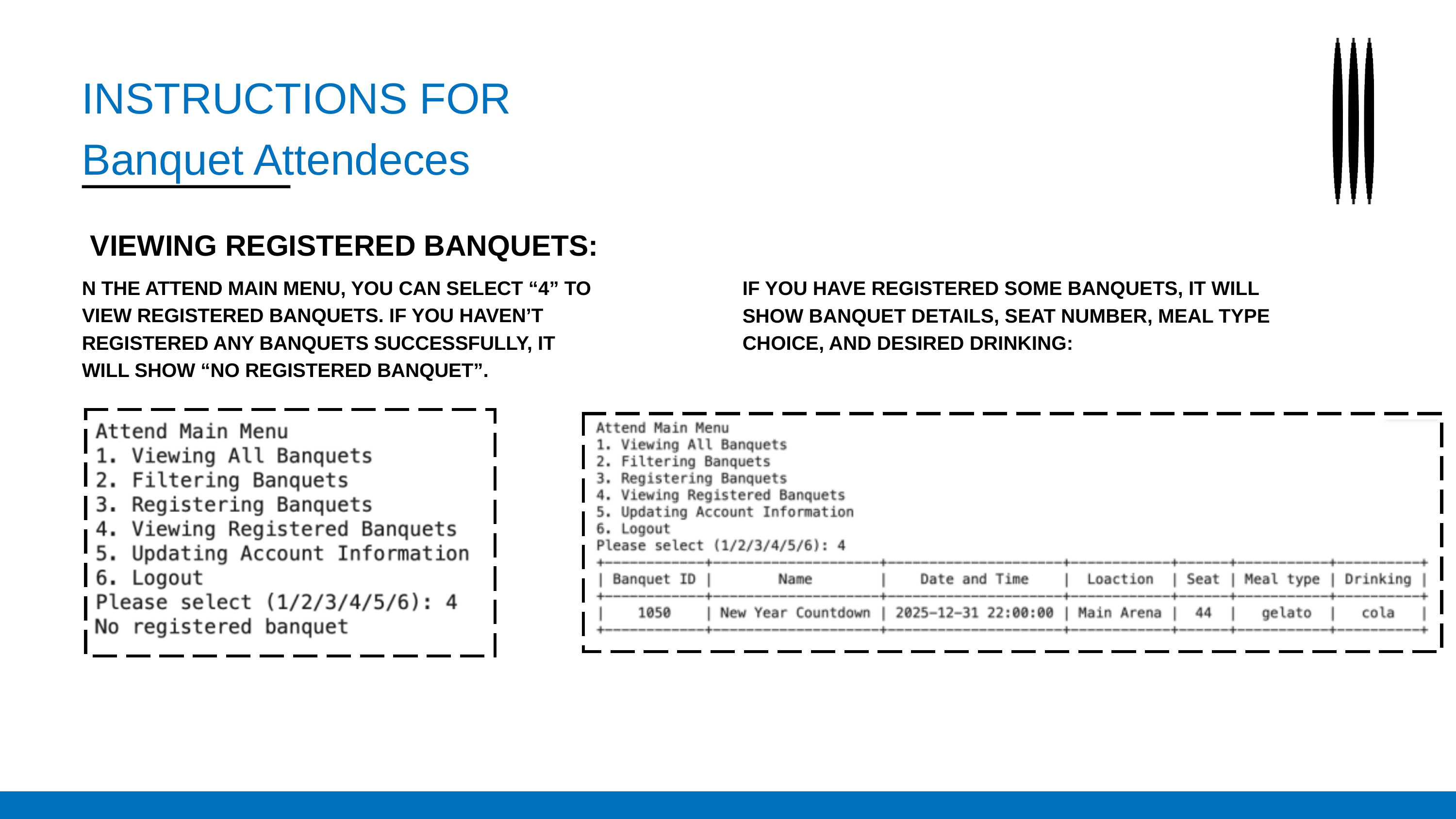

INSTRUCTIONS FOR
Banquet Attendeces

 VIEWING REGISTERED BANQUETS:
N THE ATTEND MAIN MENU, YOU CAN SELECT “4” TO VIEW REGISTERED BANQUETS. IF YOU HAVEN’T REGISTERED ANY BANQUETS SUCCESSFULLY, IT WILL SHOW “NO REGISTERED BANQUET”.
IF YOU HAVE REGISTERED SOME BANQUETS, IT WILL SHOW BANQUET DETAILS, SEAT NUMBER, MEAL TYPE CHOICE, AND DESIRED DRINKING: